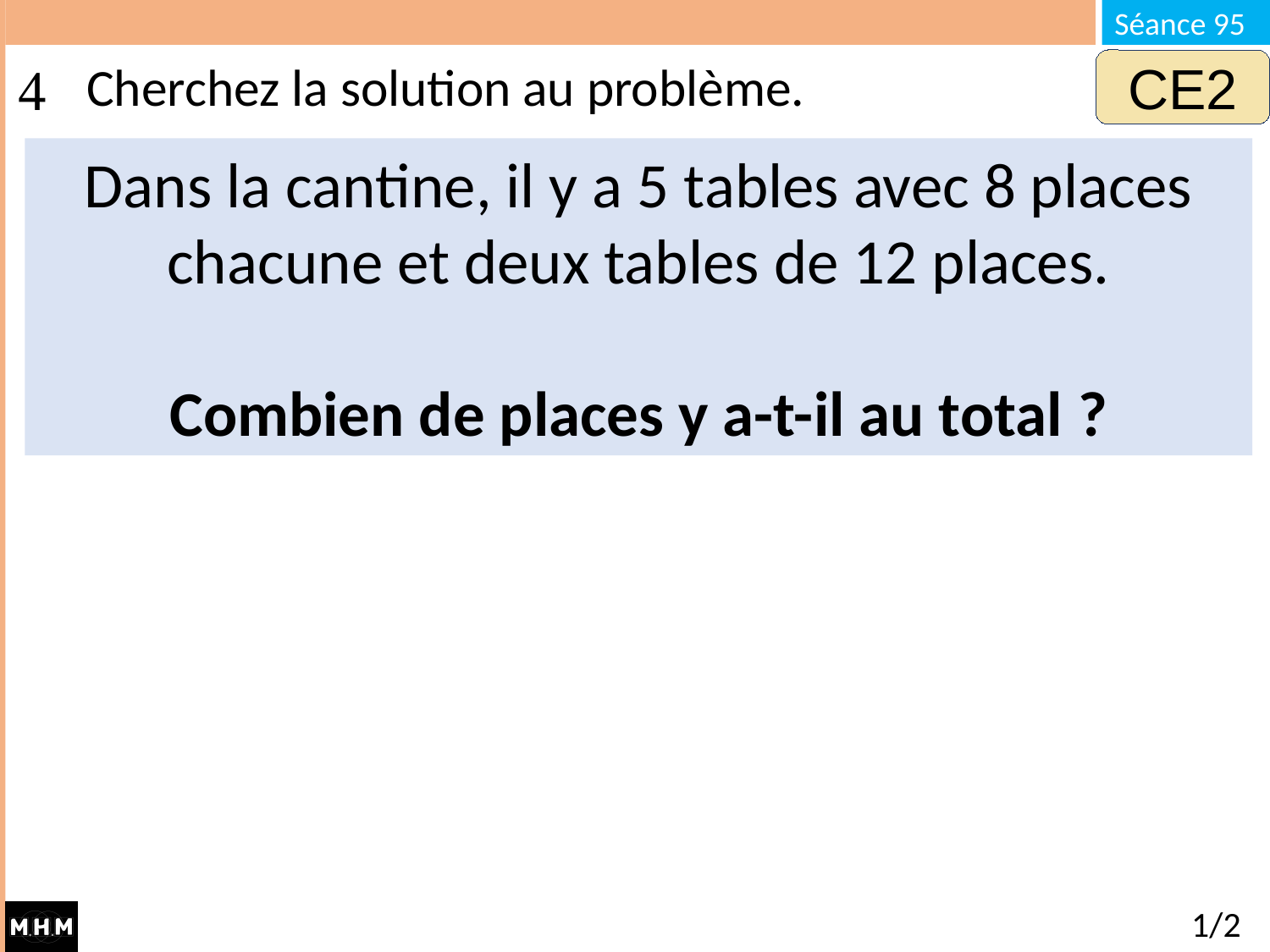

# Cherchez la solution au problème.
CE2
Dans la cantine, il y a 5 tables avec 8 places chacune et deux tables de 12 places.

Combien de places y a-t-il au total ?
1/2